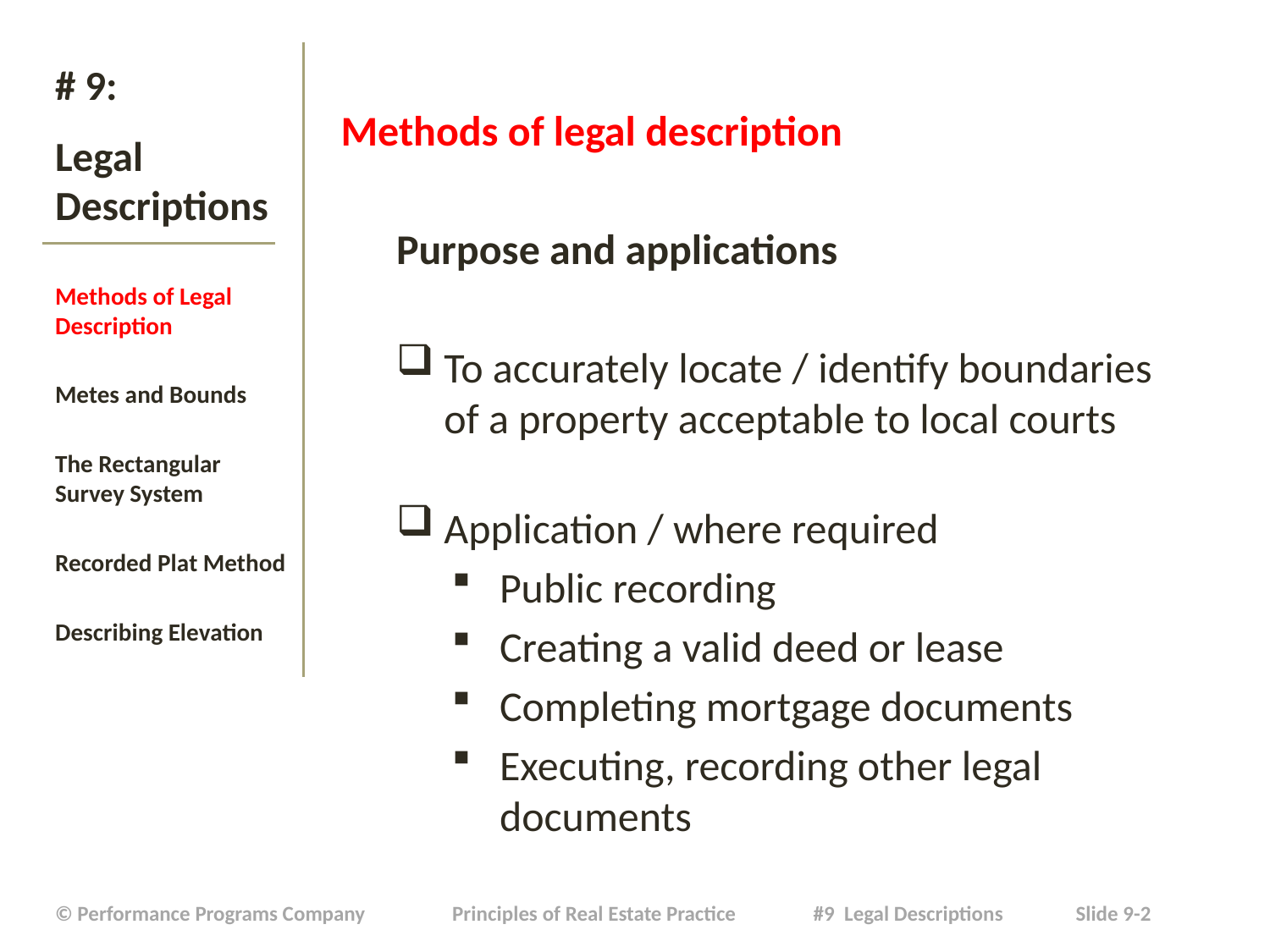

Methods of legal description

Purpose and applications

To accurately locate / identify boundaries of a property acceptable to local courts
Application / where required
Public recording
Creating a valid deed or lease
Completing mortgage documents
Executing, recording other legal documents

# # 9: Legal Descriptions

Methods of Legal Description

Metes and Bounds

The Rectangular Survey System

Recorded Plat Method

Describing Elevation

| © Performance Programs Company Principles of Real Estate Practice #9 Legal Descriptions Slide 9-2 |
| --- |